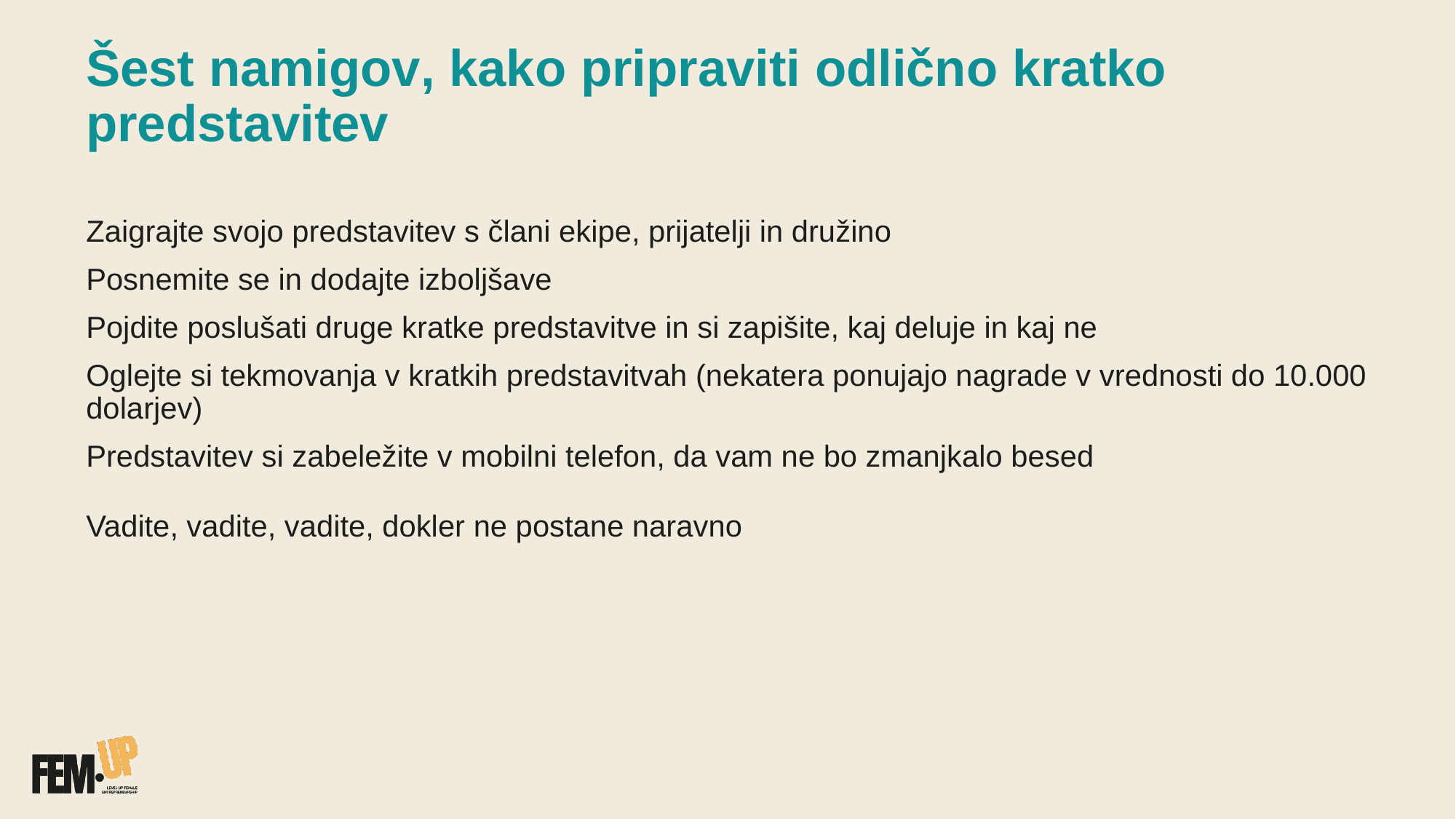

Šest namigov, kako pripraviti odlično kratko predstavitev

Zaigrajte svojo predstavitev s člani ekipe, prijatelji in družino
Posnemite se in dodajte izboljšave
Pojdite poslušati druge kratke predstavitve in si zapišite, kaj deluje in kaj ne
Oglejte si tekmovanja v kratkih predstavitvah (nekatera ponujajo nagrade v vrednosti do 10.000 dolarjev)
Predstavitev si zabeležite v mobilni telefon, da vam ne bo zmanjkalo besed
Vadite, vadite, vadite, dokler ne postane naravno